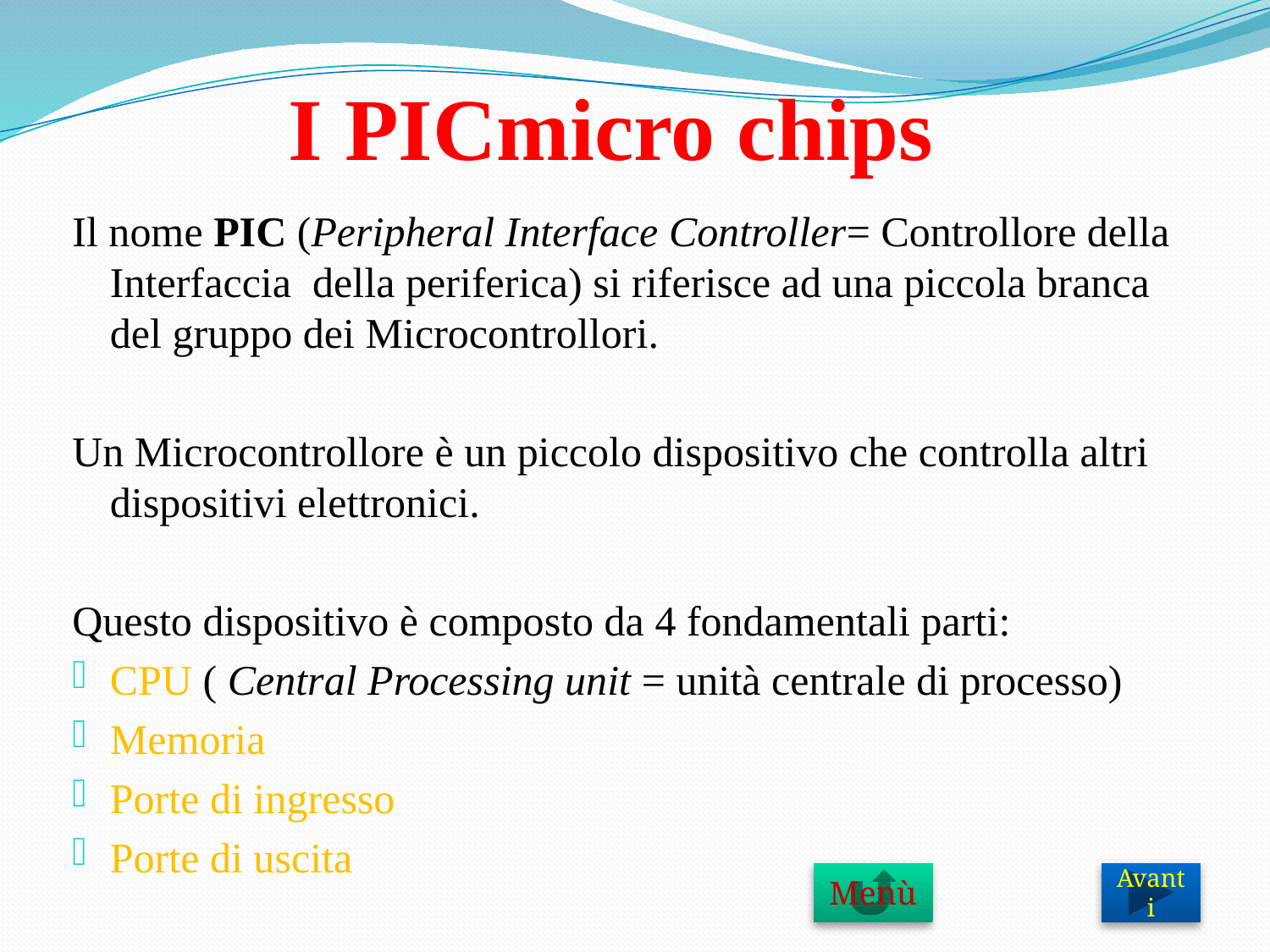

# I PICmicro chips
Il nome PIC (Peripheral Interface Controller= Controllore della Interfaccia  della periferica) si riferisce ad una piccola branca del gruppo dei Microcontrollori.

Un Microcontrollore è un piccolo dispositivo che controlla altri dispositivi elettronici.

Questo dispositivo è composto da 4 fondamentali parti:
CPU ( Central Processing unit = unità centrale di processo)
Memoria
Porte di ingresso
Porte di uscita
Menù
Avanti